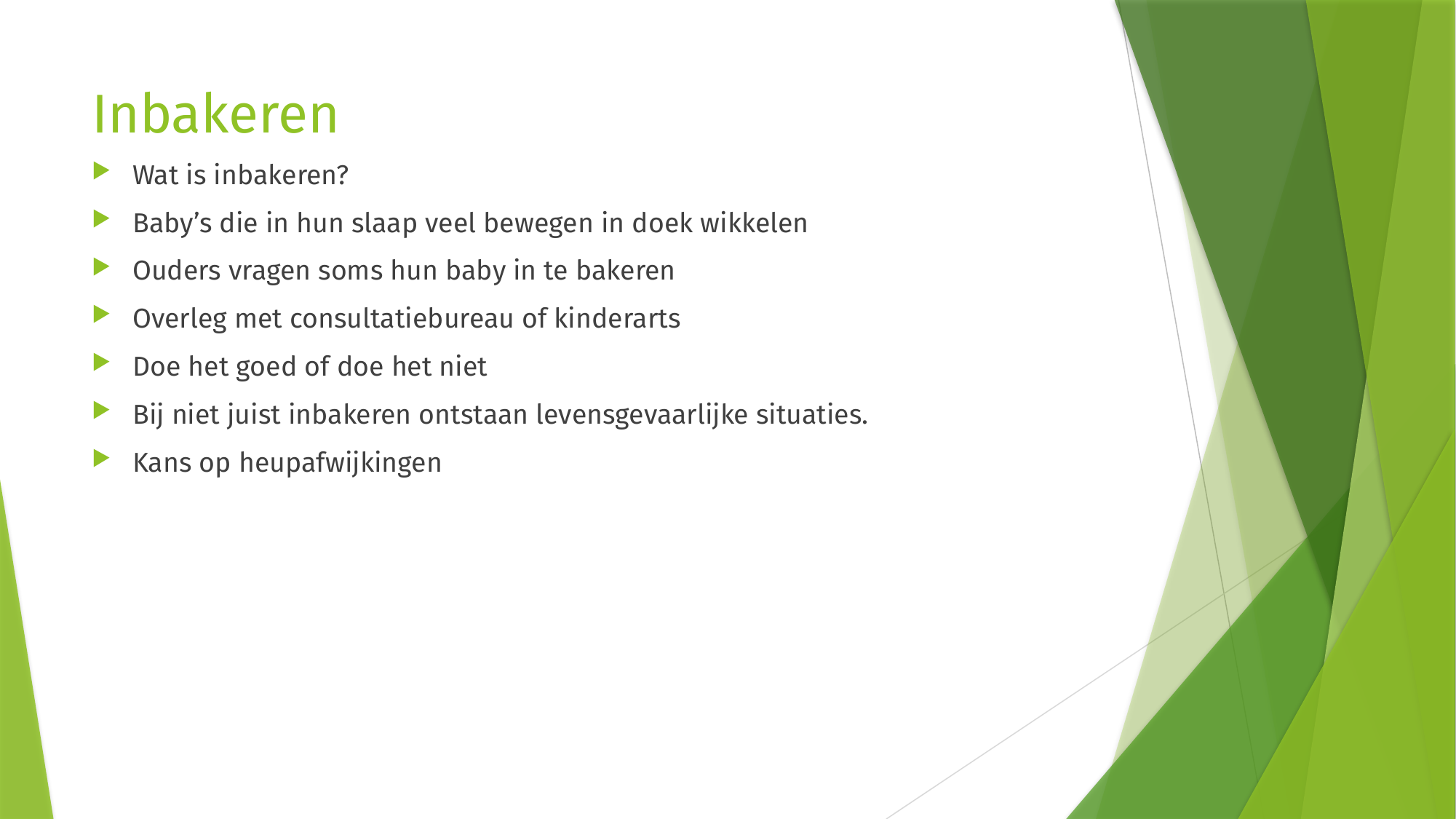

# Inbakeren
Wat is inbakeren?
Baby’s die in hun slaap veel bewegen in doek wikkelen
Ouders vragen soms hun baby in te bakeren
Overleg met consultatiebureau of kinderarts
Doe het goed of doe het niet
Bij niet juist inbakeren ontstaan levensgevaarlijke situaties.
Kans op heupafwijkingen